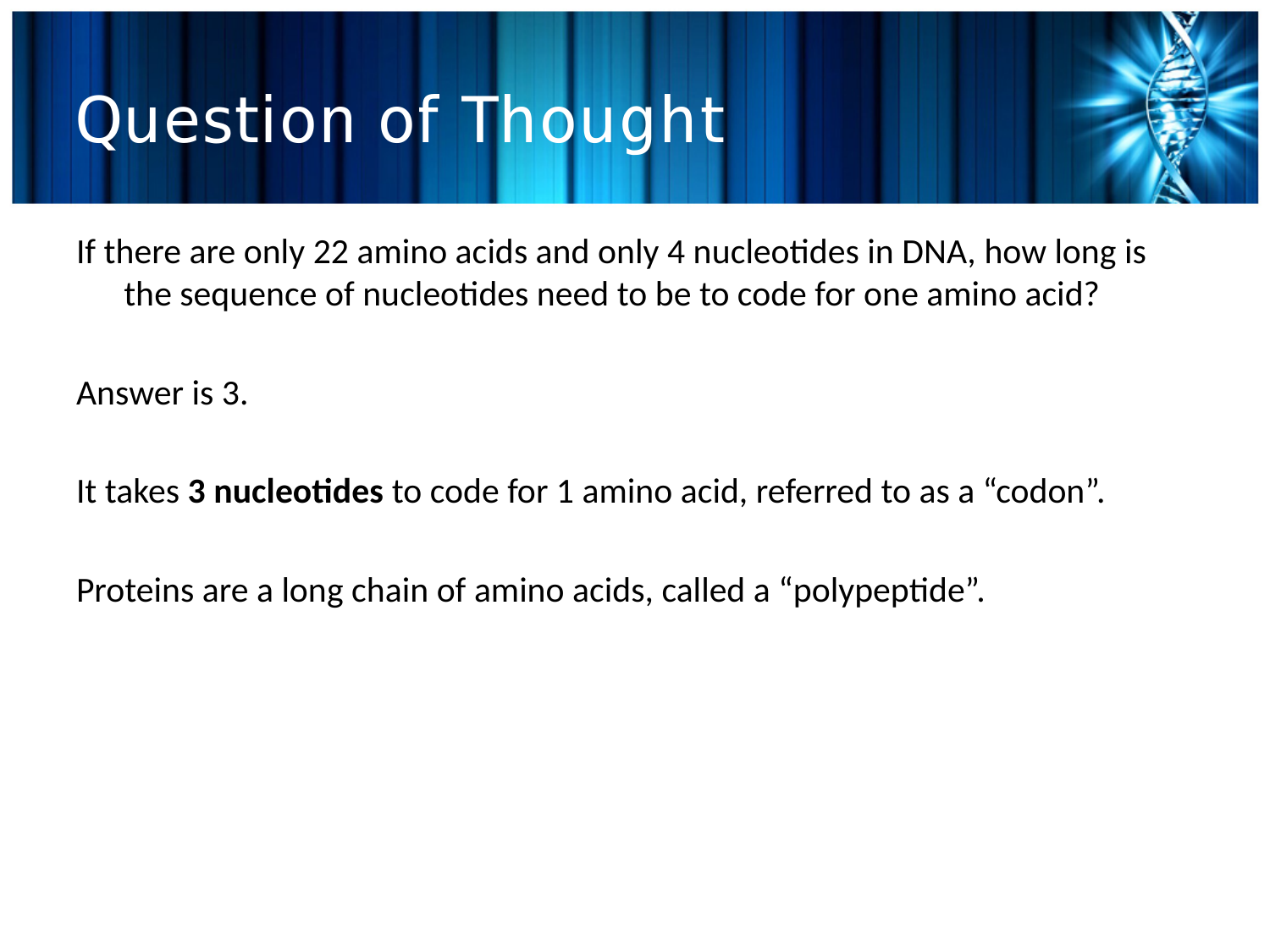

# Question of Thought
If there are only 22 amino acids and only 4 nucleotides in DNA, how long is the sequence of nucleotides need to be to code for one amino acid?

Answer is 3.

It takes 3 nucleotides to code for 1 amino acid, referred to as a “codon”.

Proteins are a long chain of amino acids, called a “polypeptide”.